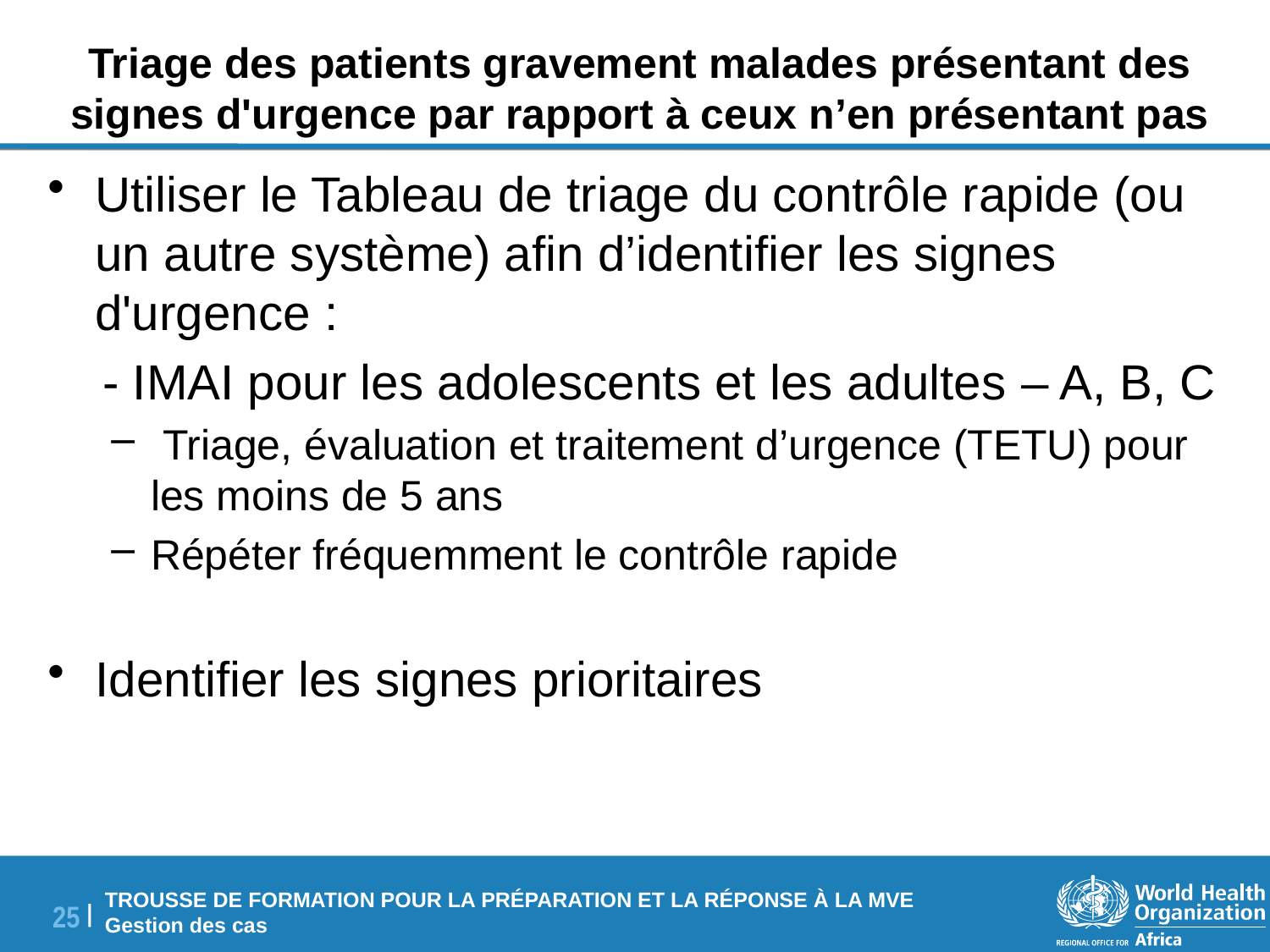

# Triage des patients gravement malades présentant des signes d'urgence par rapport à ceux n’en présentant pas
Utiliser le Tableau de triage du contrôle rapide (ou un autre système) afin d’identifier les signes d'urgence :
    - IMAI pour les adolescents et les adultes – A, B, C
 Triage, évaluation et traitement d’urgence (TETU) pour les moins de 5 ans
Répéter fréquemment le contrôle rapide

Identifier les signes prioritaires